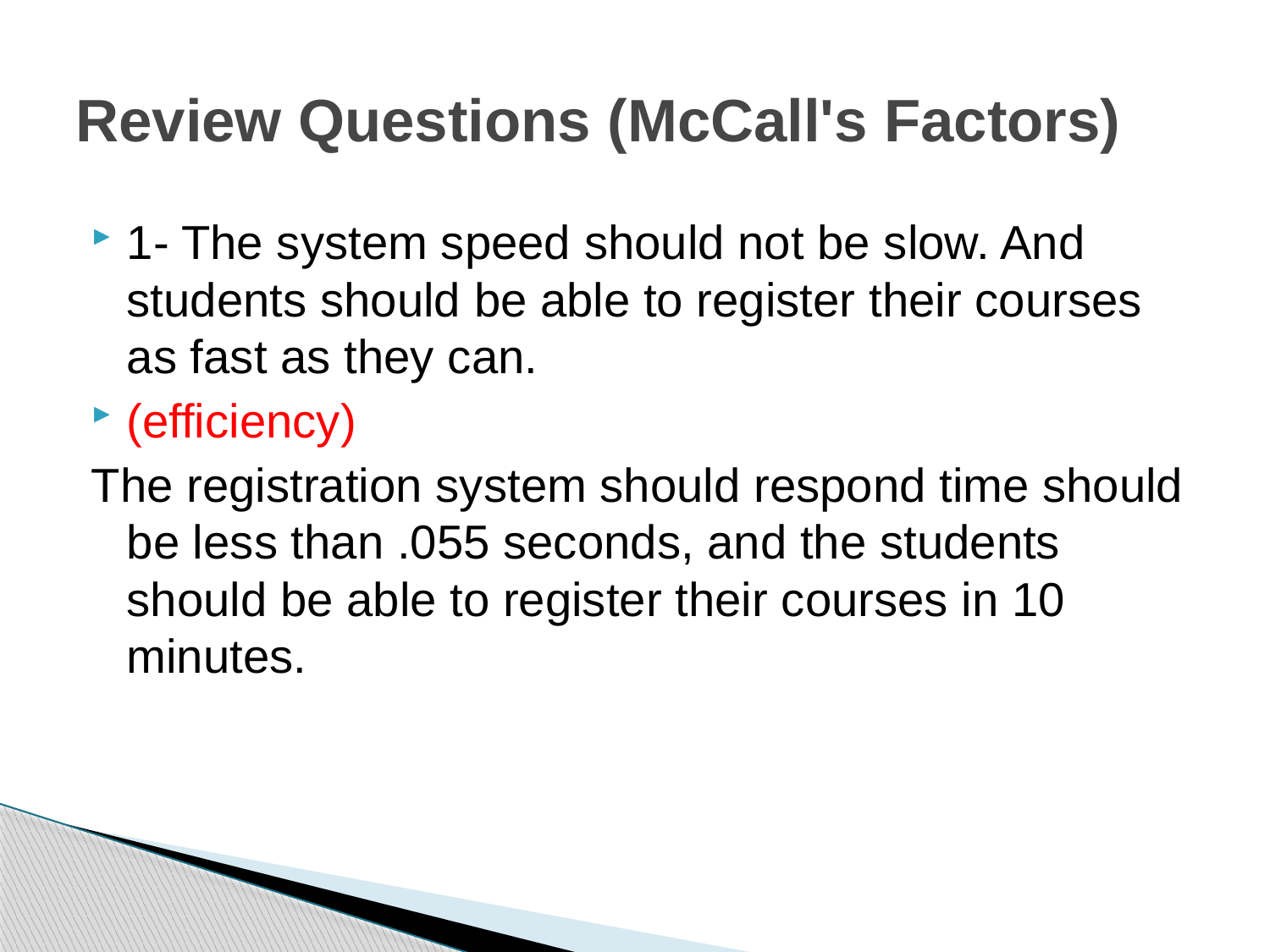

# Review Questions (McCall's Factors)
1- The system speed should not be slow. And students should be able to register their courses as fast as they can.
(efficiency)
The registration system should respond time should be less than .055 seconds, and the students should be able to register their courses in 10 minutes.